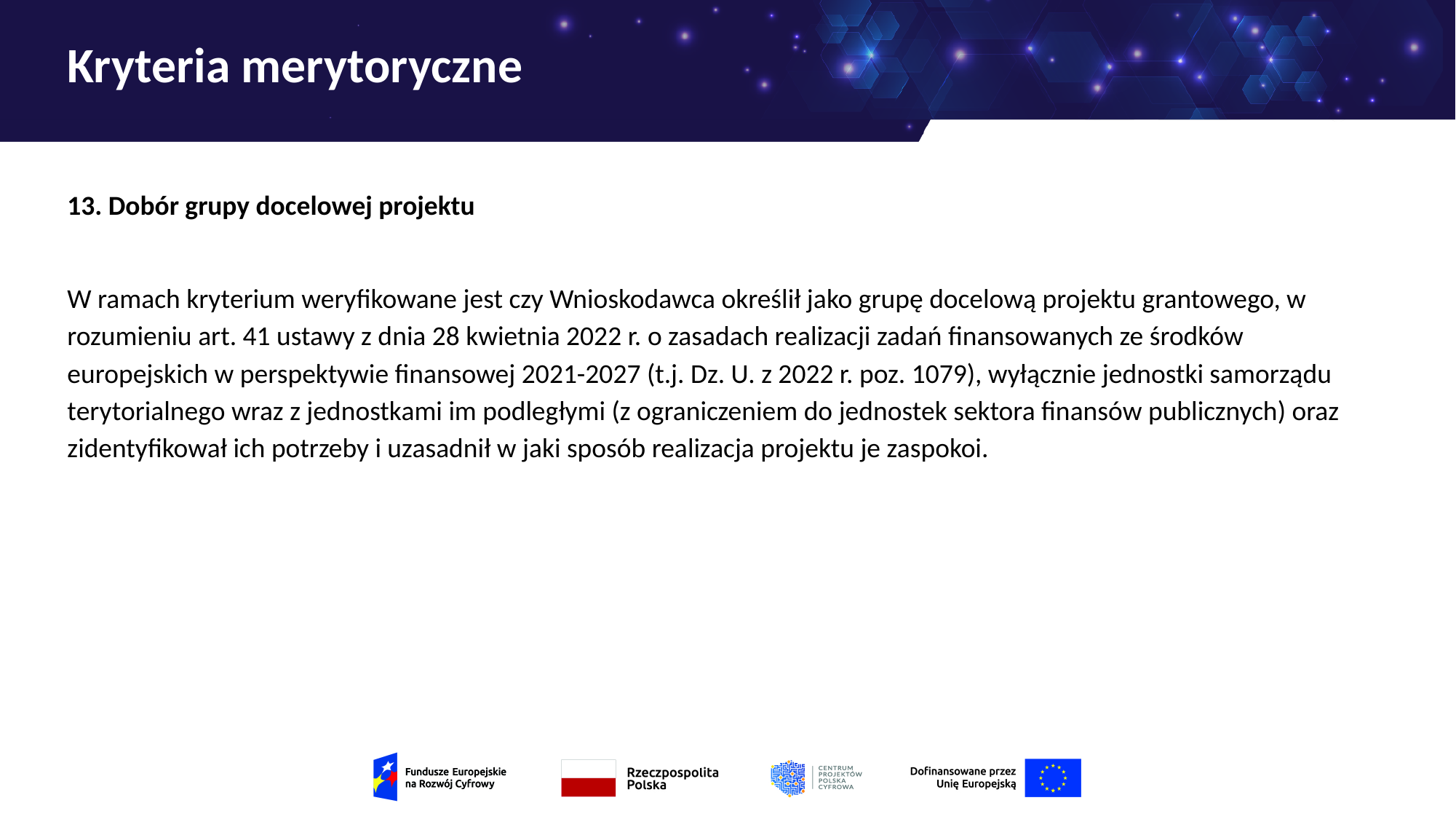

# Kryteria merytoryczne
Dobór grupy docelowej projektu
W ramach kryterium weryfikowane jest czy Wnioskodawca określił jako grupę docelową projektu grantowego, w rozumieniu art. 41 ustawy z dnia 28 kwietnia 2022 r. o zasadach realizacji zadań finansowanych ze środków europejskich w perspektywie finansowej 2021-2027 (t.j. Dz. U. z 2022 r. poz. 1079), wyłącznie jednostki samorządu terytorialnego wraz z jednostkami im podległymi (z ograniczeniem do jednostek sektora finansów publicznych) oraz zidentyfikował ich potrzeby i uzasadnił w jaki sposób realizacja projektu je zaspokoi.